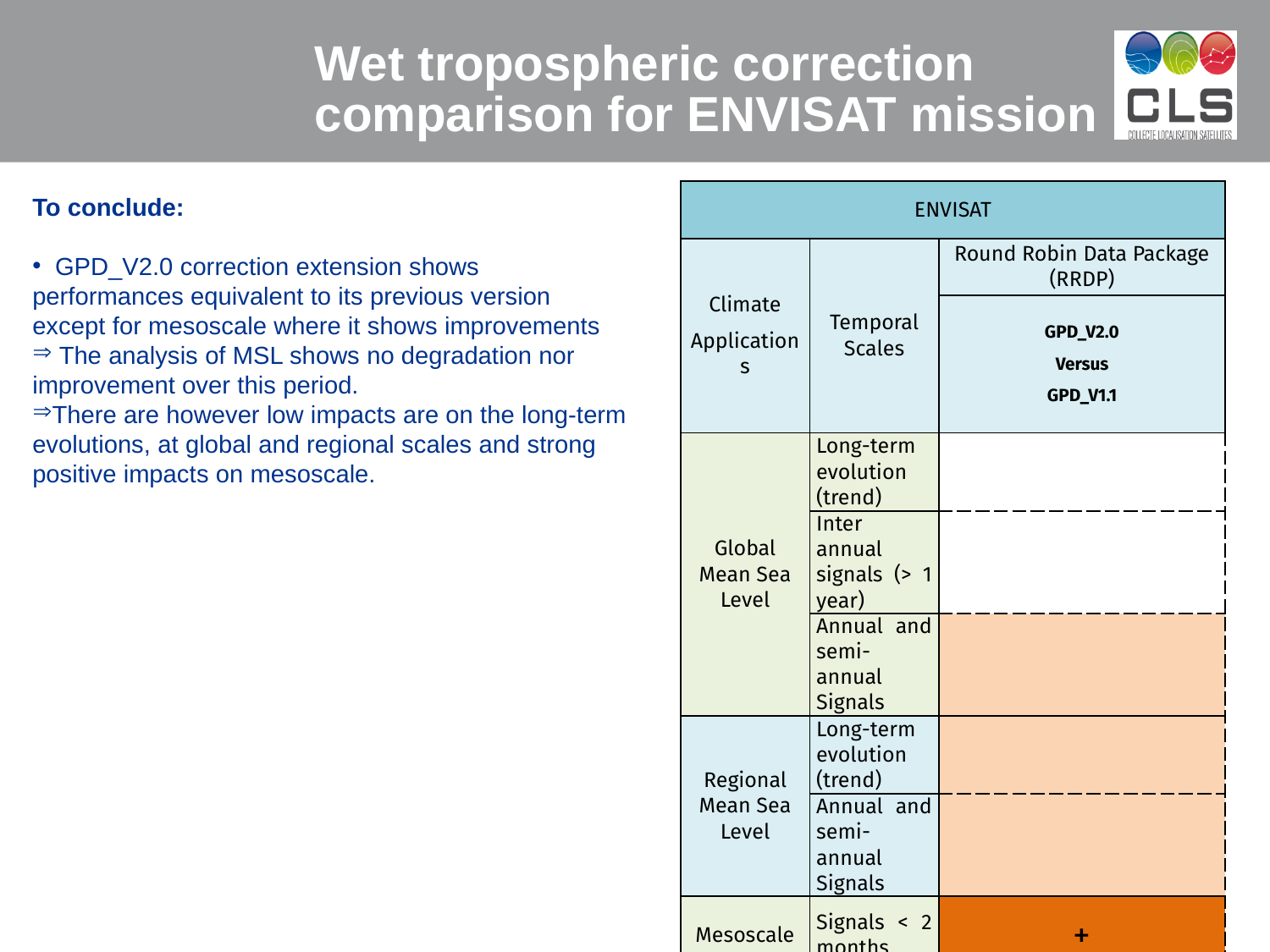

Wet tropospheric correction comparison for ENVISAT mission
| ENVISAT |  |  |
| --- | --- | --- |
| Climate Applications | Temporal Scales | Round Robin Data Package (RRDP) |
|  |  | GPD\_V2.0 Versus GPD\_V1.1 |
| Global Mean Sea Level | Long-term evolution (trend) |  |
|  | Inter annual signals (> 1 year) |  |
|  | Annual and semi-annual Signals |  |
| Regional Mean Sea Level | Long-term evolution (trend) |  |
|  | Annual and semi-annual Signals |  |
| Mesoscale | Signals < 2 months | + |
To conclude:

  GPD_V2.0 correction extension shows performances equivalent to its previous version except for mesoscale where it shows improvements
 The analysis of MSL shows no degradation nor improvement over this period.
There are however low impacts are on the long-term evolutions, at global and regional scales and strong positive impacts on mesoscale.